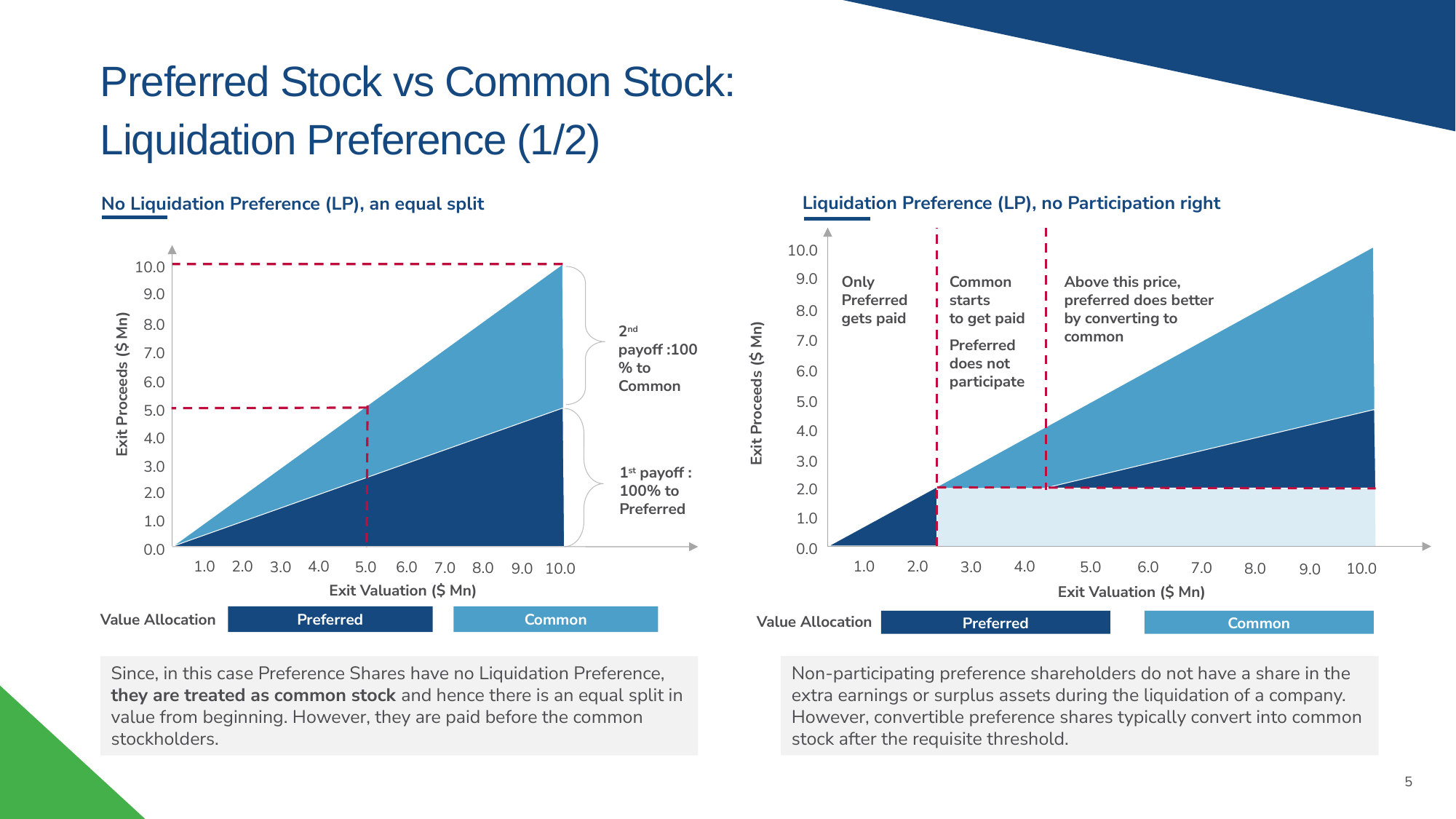

# Preferred Stock vs Common Stock: Liquidation Preference (1/2)
No Liquidation Preference (LP), an equal split
Liquidation Preference (LP), no Participation right
10.0

9.0
Only Preferred gets paid
Common starts
to get paid
Preferred does not participate
Above this price, preferred does better by converting to common
8.0
7.0
6.0
Exit Proceeds ($ Mn)
5.0

4.0
3.0
2.0

1.0
0.0
1.0
4.0
2.0
3.0
6.0
5.0
7.0
8.0
10.0
9.0
Exit Valuation ($ Mn)
Value Allocation
Preferred
Common
10.0

9.0
8.0
2nd payoff :100% to Common
7.0
6.0
Exit Proceeds ($ Mn)
5.0

4.0
3.0
1st payoff : 100% to Preferred
2.0
1.0
0.0
1.0
4.0
2.0
3.0
6.0
5.0
7.0
8.0
10.0
9.0
Exit Valuation ($ Mn)
Value Allocation
Preferred
Common
Non-participating preference shareholders do not have a share in the extra earnings or surplus assets during the liquidation of a company. However, convertible preference shares typically convert into common stock after the requisite threshold.
Since, in this case Preference Shares have no Liquidation Preference, they are treated as common stock and hence there is an equal split in value from beginning. However, they are paid before the common stockholders.
5